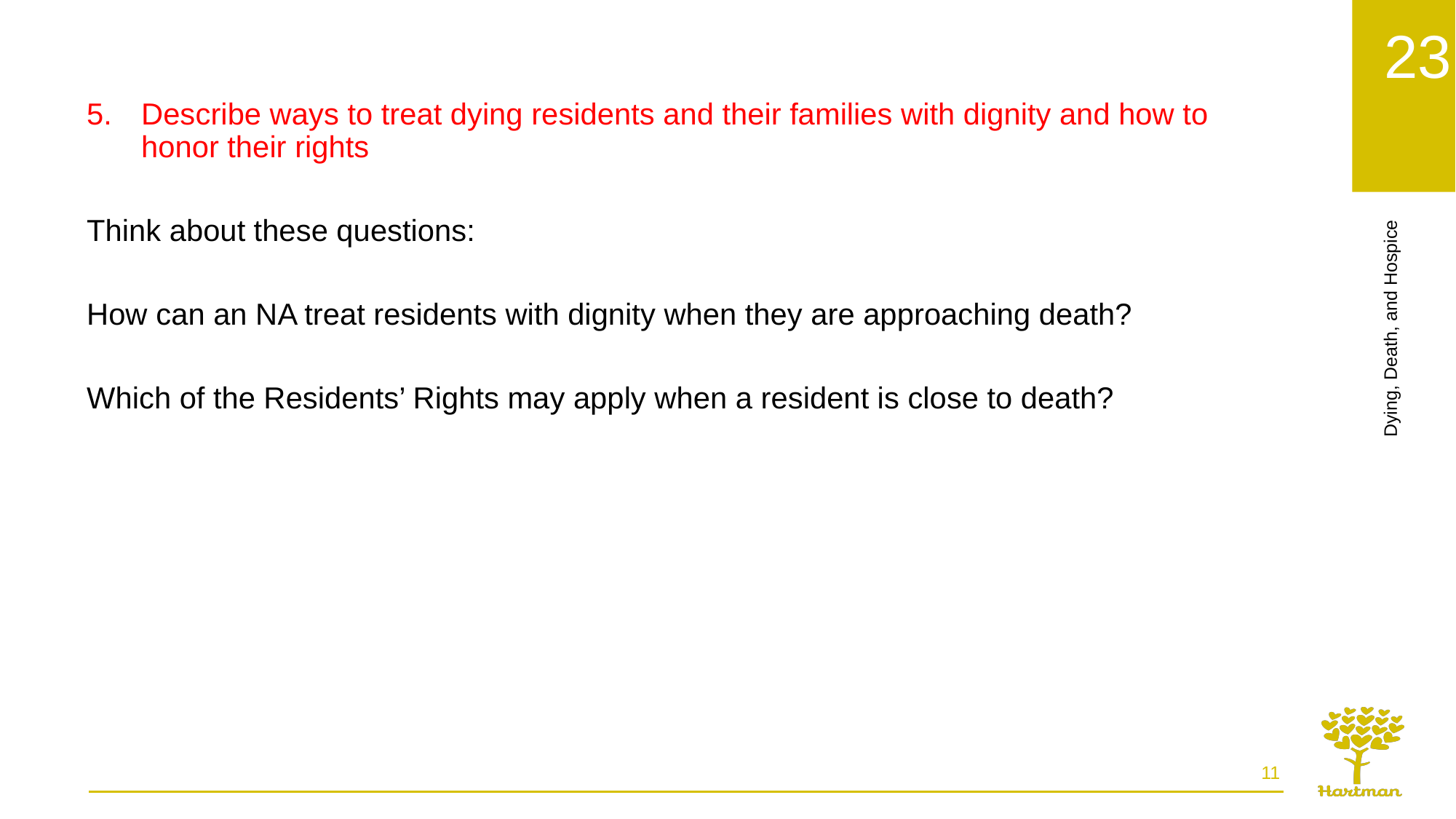

Describe ways to treat dying residents and their families with dignity and how to honor their rights

Think about these questions:

How can an NA treat residents with dignity when they are approaching death?

Which of the Residents’ Rights may apply when a resident is close to death?

11